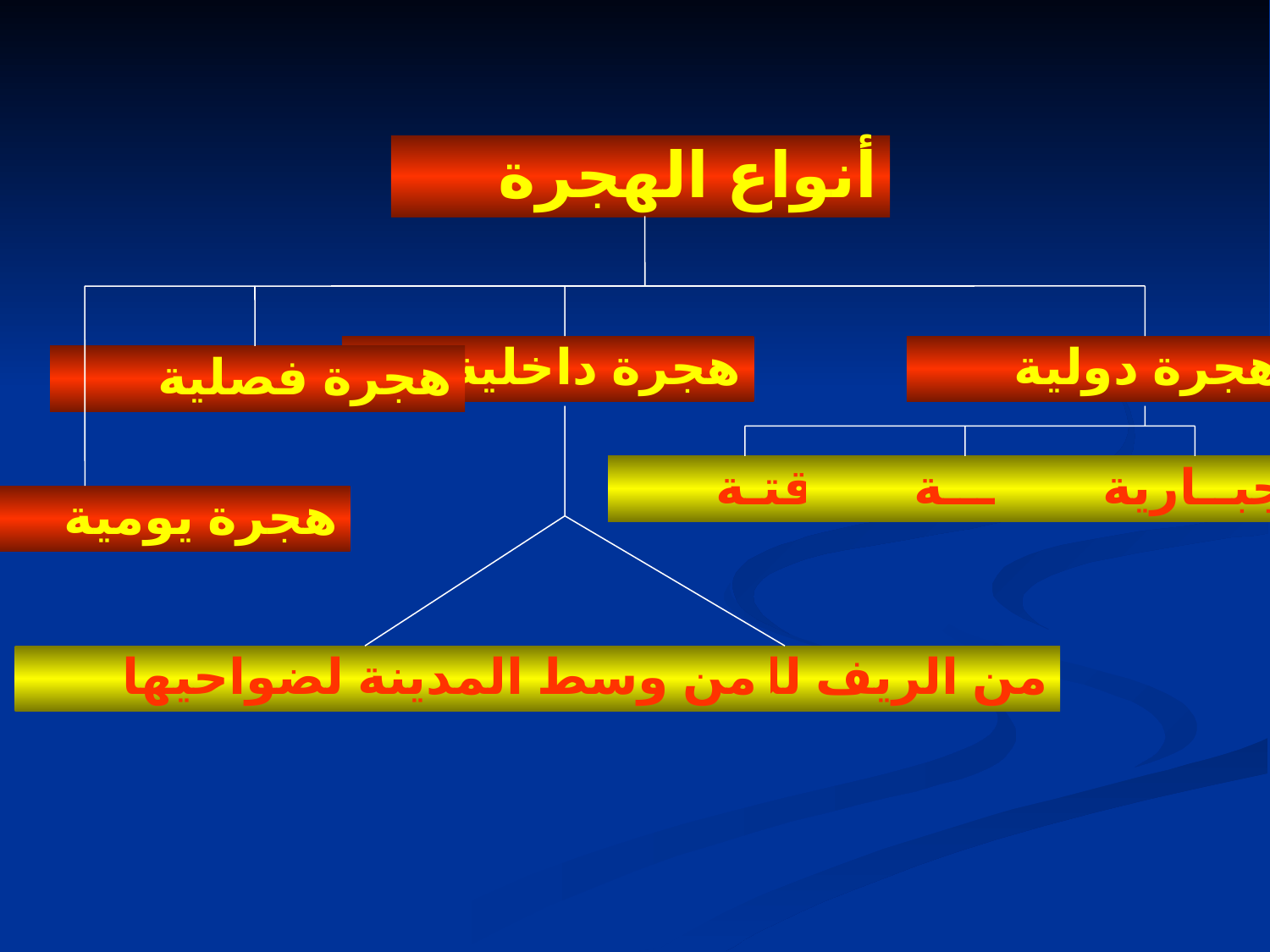

أنواع الهجرة

هجرة داخلية
هجرة دولية
هجرة فصلية

مؤقتـة
دائمـــة
اجبــارية
هجرة يومية

من وسط المدينة لضواحيها
من الريف للمدن